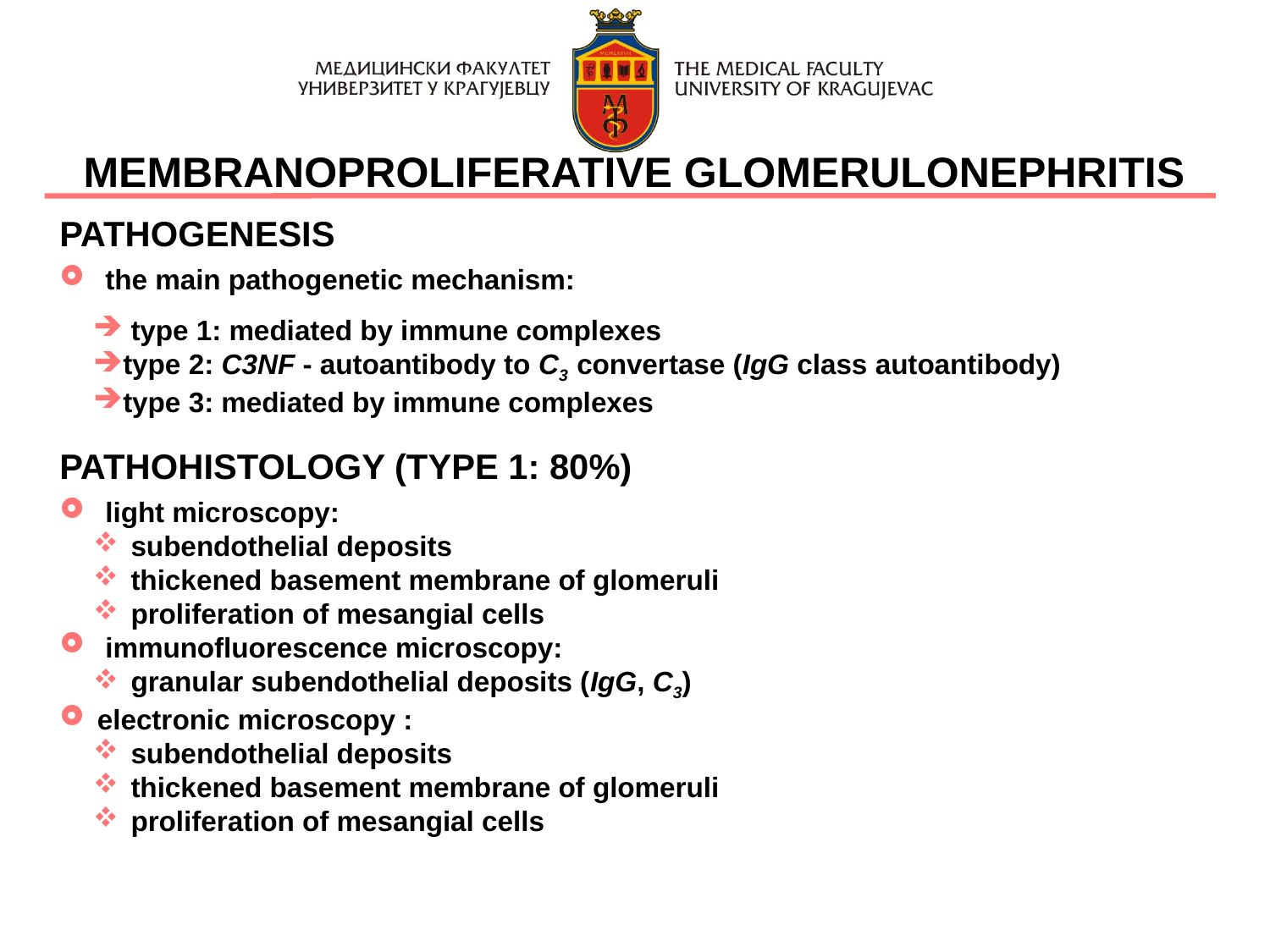

MEMBRANOPROLIFERATIVE GLOMERULONEPHRITIS

PATHOGENESIS

  the main pathogenetic mechanism:

 type 1: mediated by immune complexes
type 2: C3NF - autoantibody to C3  convertase (IgG class autoantibody)
type 3: mediated by immune complexes

PATHOHISTOLOGY (TYPE 1: 80%)

  light microscopy:
 subendothelial deposits
 thickened basement membrane of glomeruli
 proliferation of mesangial cells
  immunofluorescence microscopy:
 granular subendothelial deposits (IgG, C3)
 electronic microscopy :
 subendothelial deposits
 thickened basement membrane of glomeruli
 proliferation of mesangial cells